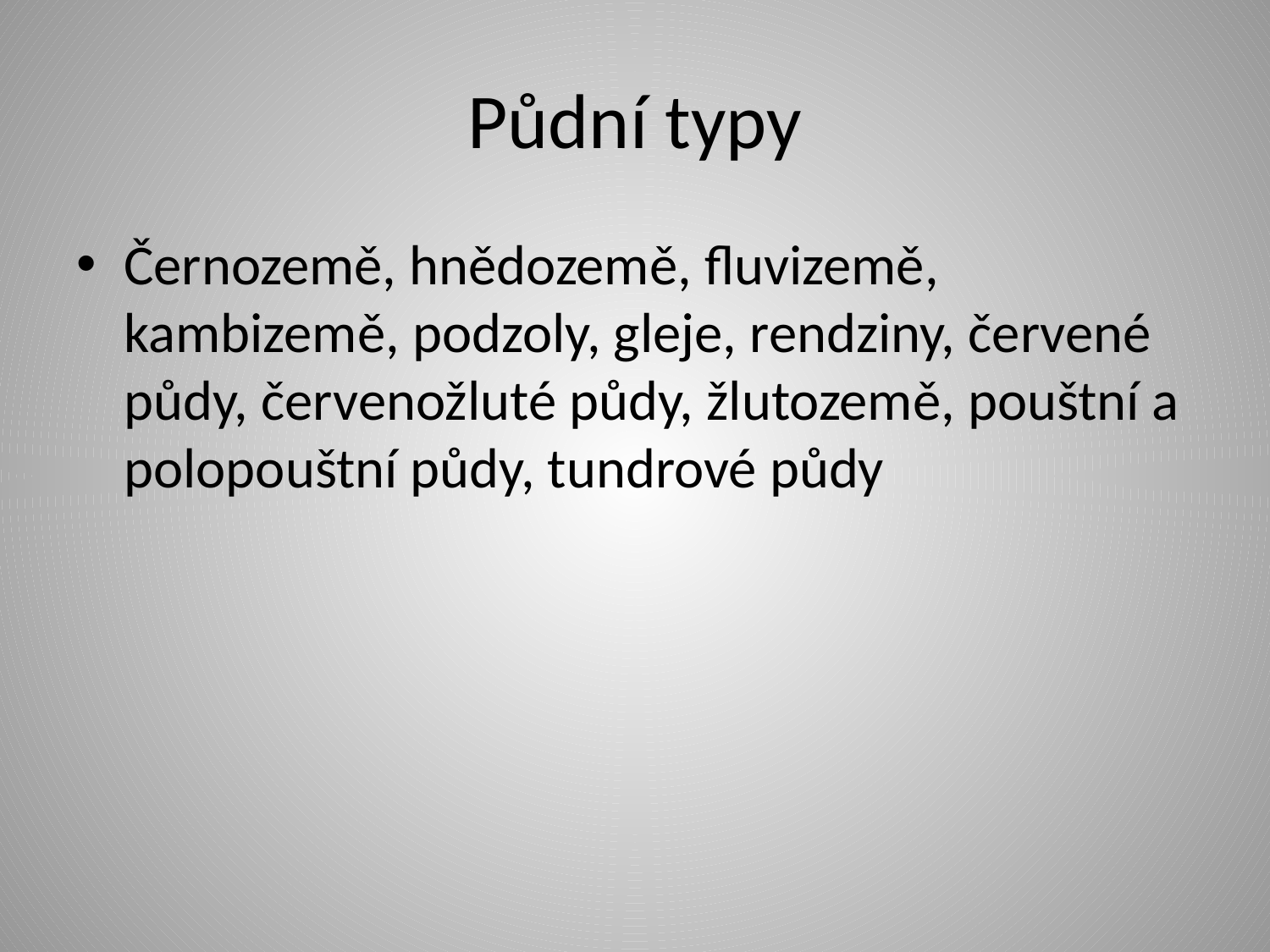

# Půdní typy
Černozemě, hnědozemě, fluvizemě, kambizemě, podzoly, gleje, rendziny, červené půdy, červenožluté půdy, žlutozemě, pouštní a polopouštní půdy, tundrové půdy